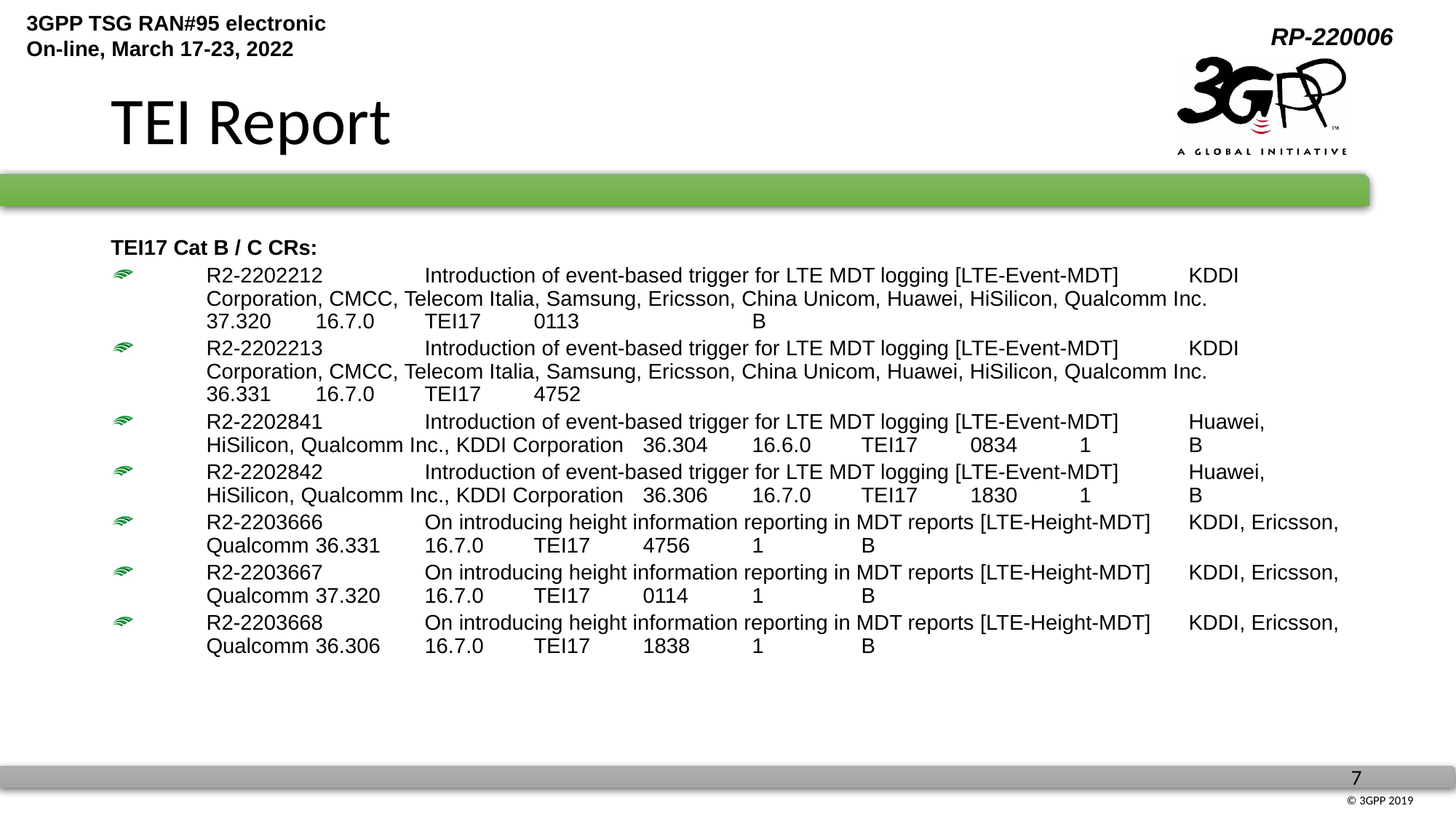

# TEI Report
TEI17 Cat B / C CRs:
R2-2202212	Introduction of event-based trigger for LTE MDT logging [LTE-Event-MDT]	KDDI Corporation, CMCC, Telecom Italia, Samsung, Ericsson, China Unicom, Huawei, HiSilicon, Qualcomm Inc.	37.320	16.7.0	TEI17	0113		B
R2-2202213	Introduction of event-based trigger for LTE MDT logging [LTE-Event-MDT]	KDDI Corporation, CMCC, Telecom Italia, Samsung, Ericsson, China Unicom, Huawei, HiSilicon, Qualcomm Inc.	36.331	16.7.0	TEI17	4752
R2-2202841	Introduction of event-based trigger for LTE MDT logging [LTE-Event-MDT]	Huawei, HiSilicon, Qualcomm Inc., KDDI Corporation	36.304	16.6.0	TEI17	0834	1	B
R2-2202842	Introduction of event-based trigger for LTE MDT logging [LTE-Event-MDT]	Huawei, HiSilicon, Qualcomm Inc., KDDI Corporation	36.306	16.7.0	TEI17	1830	1	B
R2-2203666	On introducing height information reporting in MDT reports [LTE-Height-MDT]	KDDI, Ericsson, Qualcomm	36.331	16.7.0	TEI17	4756	1	B
R2-2203667	On introducing height information reporting in MDT reports [LTE-Height-MDT]	KDDI, Ericsson, Qualcomm	37.320	16.7.0	TEI17	0114	1	B
R2-2203668	On introducing height information reporting in MDT reports [LTE-Height-MDT]	KDDI, Ericsson, Qualcomm	36.306	16.7.0	TEI17	1838	1	B